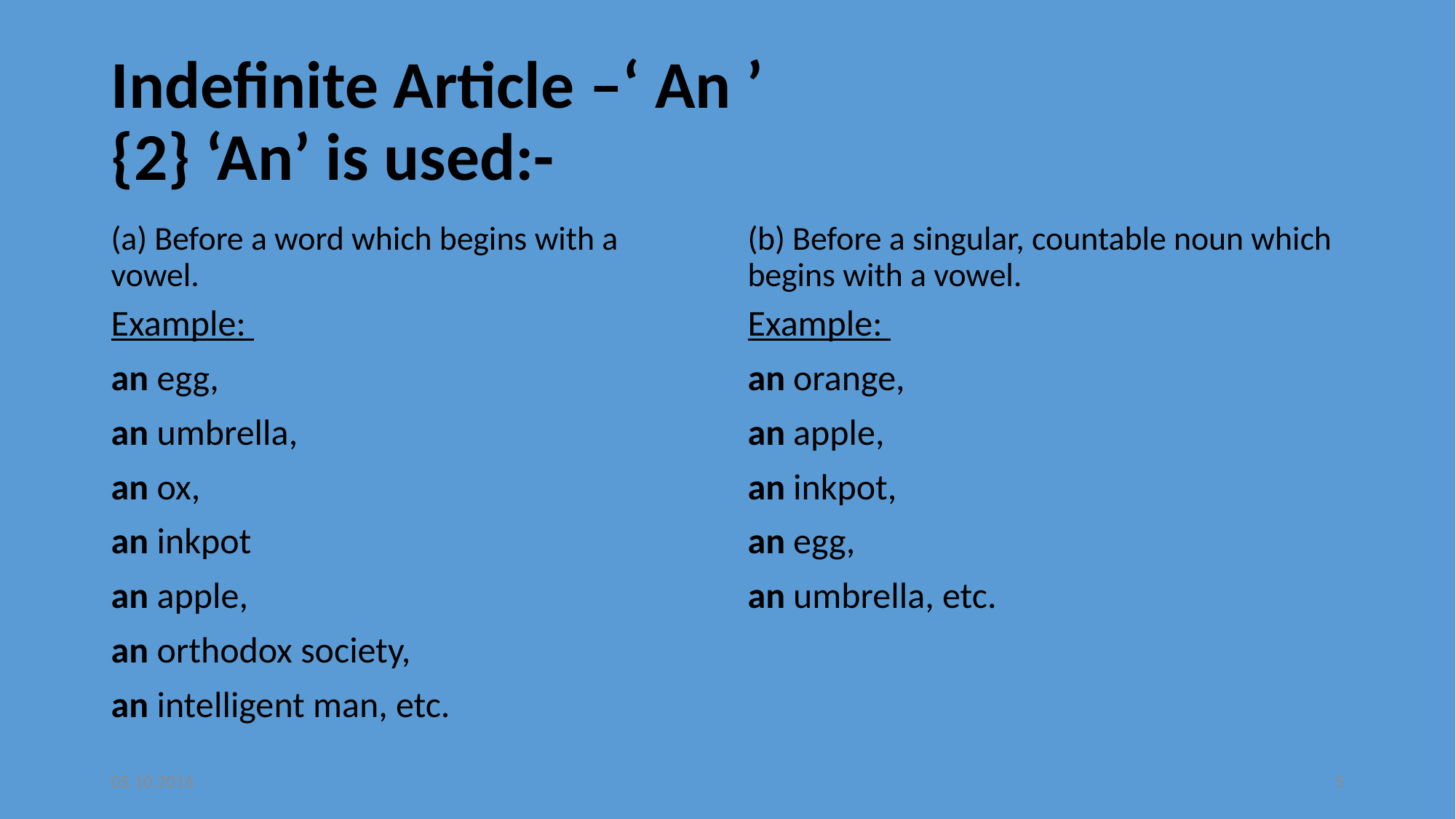

# Indefinite Article –‘ An ’   {2} ‘An’ is used:-
(a) Before a word which begins with a vowel.
(b) Before a singular, countable noun which begins with a vowel.
Example:
an egg,
an umbrella,
an ox,
an inkpot
an apple,
an orthodox society,
an intelligent man, etc.
Example:
an orange,
an apple,
an inkpot,
an egg,
an umbrella, etc.
05.10.2016
5